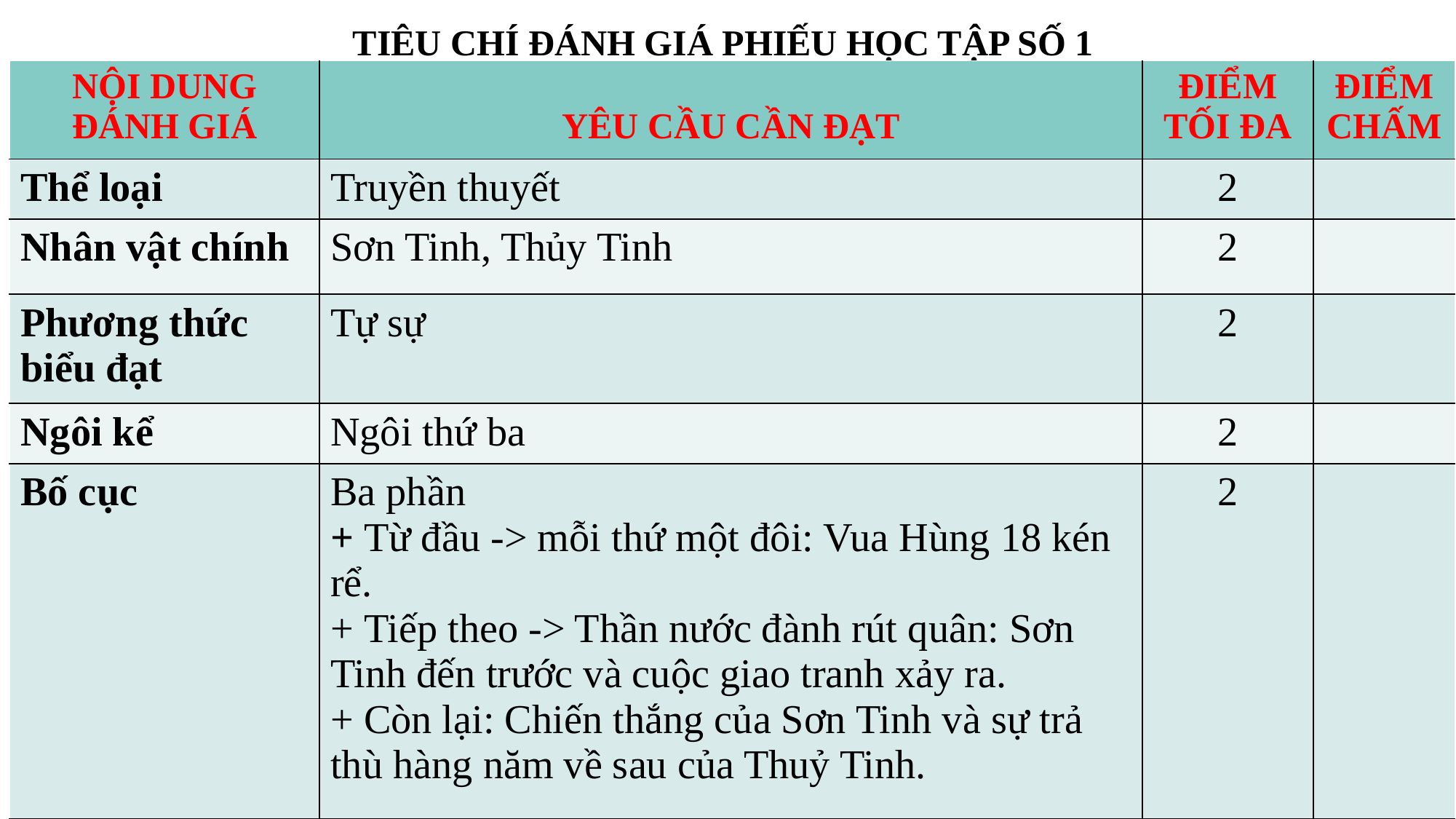

TIÊU CHÍ ĐÁNH GIÁ PHIẾU HỌC TẬP SỐ 1
| NỘI DUNG ĐÁNH GIÁ | YÊU CẦU CẦN ĐẠT | ĐIỂM TỐI ĐA | ĐIỂM CHẤM |
| --- | --- | --- | --- |
| Thể loại | Truyền thuyết | 2 |  |
| Nhân vật chính | Sơn Tinh, Thủy Tinh | 2 |  |
| Phương thức biểu đạt | Tự sự | 2 |  |
| Ngôi kể | Ngôi thứ ba | 2 |  |
| Bố cục | Ba phần + Từ đầu -> mỗi thứ một đôi: Vua Hùng 18 kén rể. + Tiếp theo -> Thần nước đành rút quân: Sơn Tinh đến trước và cuộc giao tranh xảy ra. + Còn lại: Chiến thắng của Sơn Tinh và sự trả thù hàng năm về sau của Thuỷ Tinh. | 2 |  |